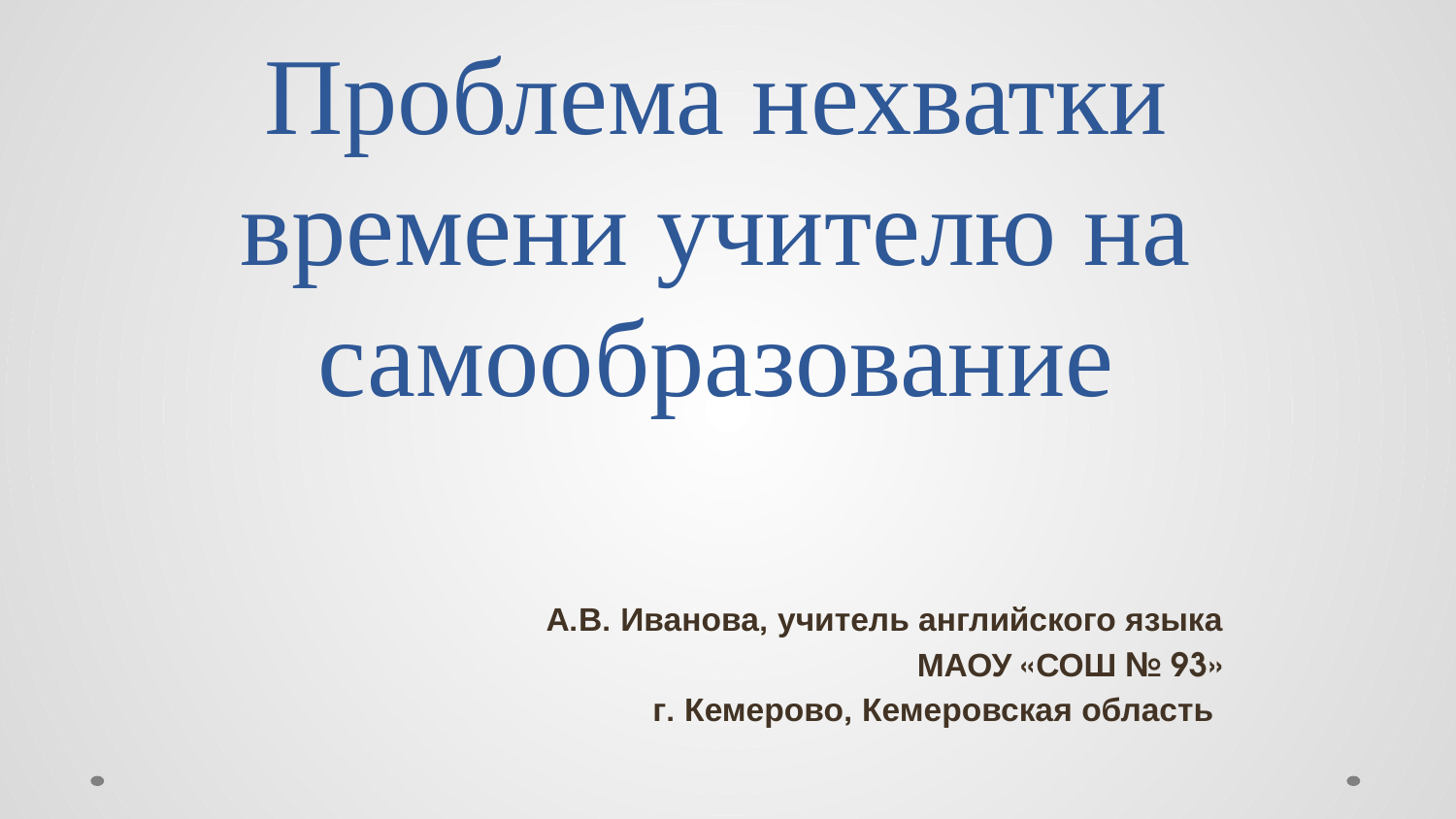

# Проблема нехватки времени учителю на самообразование
А.В. Иванова, учитель английского языка
МАОУ «СОШ № 93»
г. Кемерово, Кемеровская область